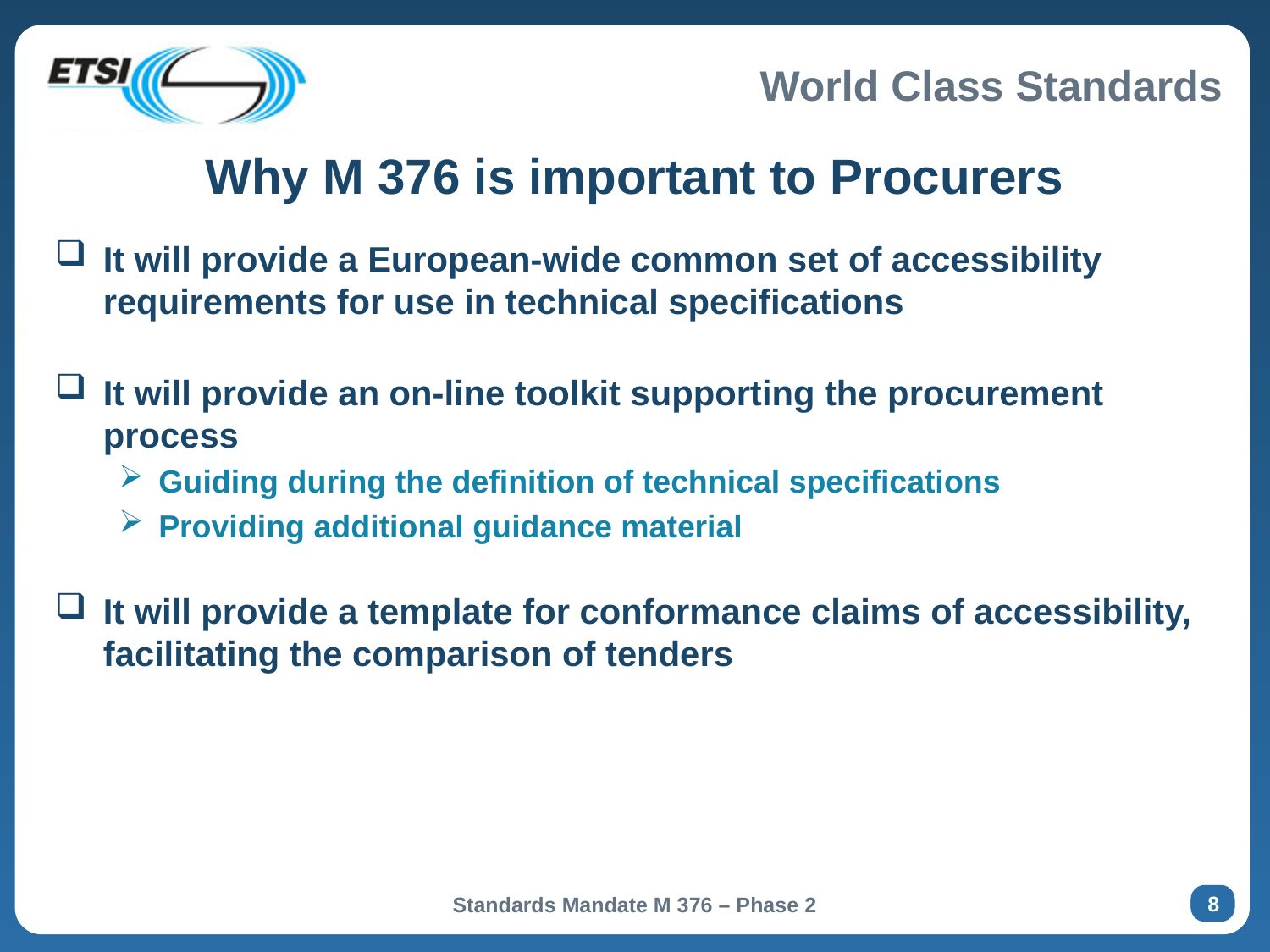

# Why M 376 is important to Procurers
It will provide a European-wide common set of accessibility requirements for use in technical specifications
It will provide an on-line toolkit supporting the procurement process
Guiding during the definition of technical specifications
Providing additional guidance material
It will provide a template for conformance claims of accessibility, facilitating the comparison of tenders

8
Standards Mandate M 376 – Phase 2